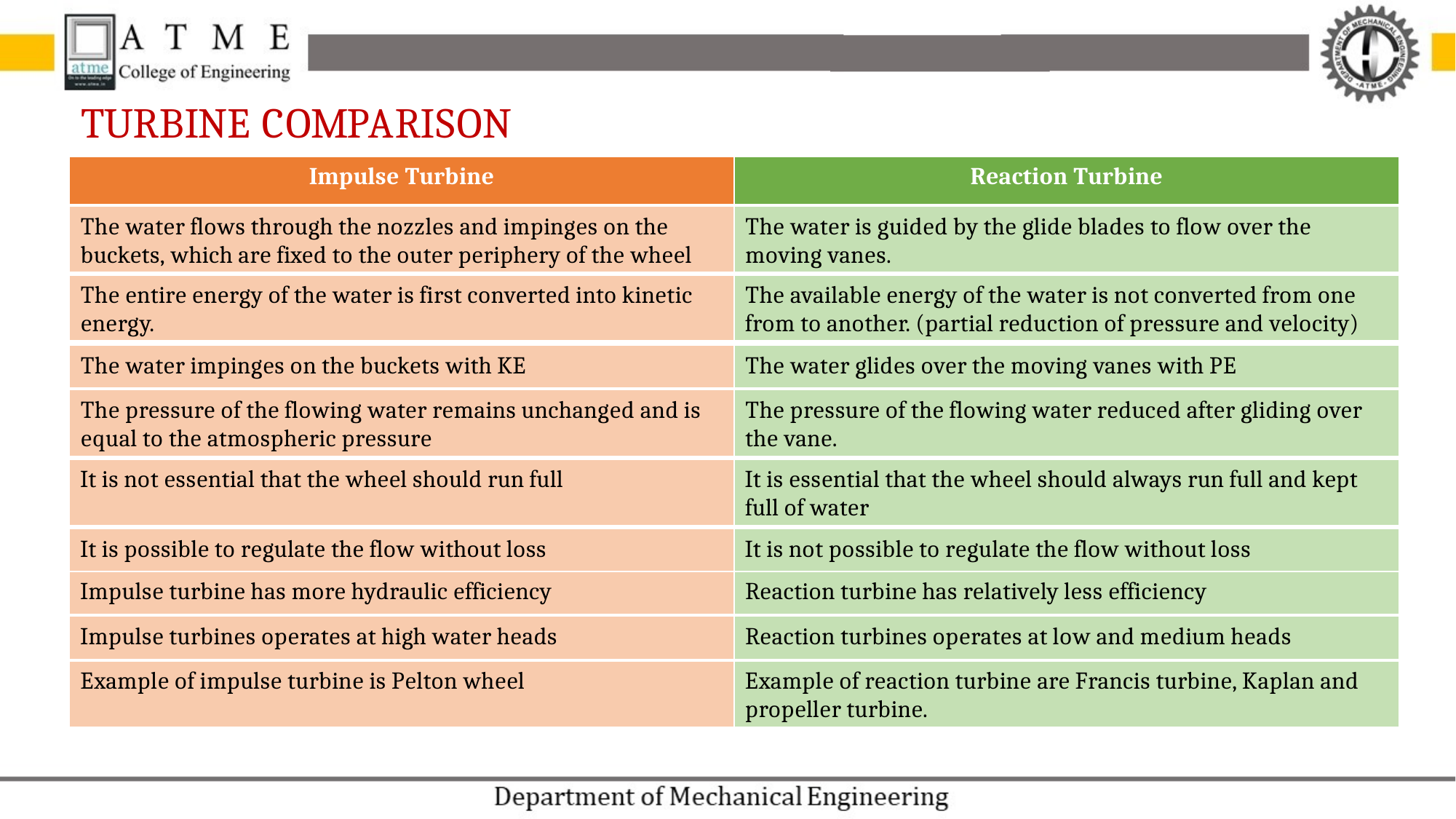

Turbine comparison
| Impulse Turbine | Reaction Turbine |
| --- | --- |
| The water flows through the nozzles and impinges on the buckets, which are fixed to the outer periphery of the wheel | The water is guided by the glide blades to flow over the moving vanes. |
| --- | --- |
| The entire energy of the water is first converted into kinetic energy. | The available energy of the water is not converted from one from to another. (partial reduction of pressure and velocity) |
| --- | --- |
| The water impinges on the buckets with KE | The water glides over the moving vanes with PE |
| --- | --- |
| The pressure of the flowing water remains unchanged and is equal to the atmospheric pressure | The pressure of the flowing water reduced after gliding over the vane. |
| --- | --- |
| It is not essential that the wheel should run full | It is essential that the wheel should always run full and kept full of water |
| --- | --- |
| It is possible to regulate the flow without loss | It is not possible to regulate the flow without loss |
| --- | --- |
| Impulse turbine has more hydraulic efficiency | Reaction turbine has relatively less efficiency |
| --- | --- |
| Impulse turbines operates at high water heads | Reaction turbines operates at low and medium heads |
| --- | --- |
| Example of impulse turbine is Pelton wheel | Example of reaction turbine are Francis turbine, Kaplan and propeller turbine. |
| --- | --- |